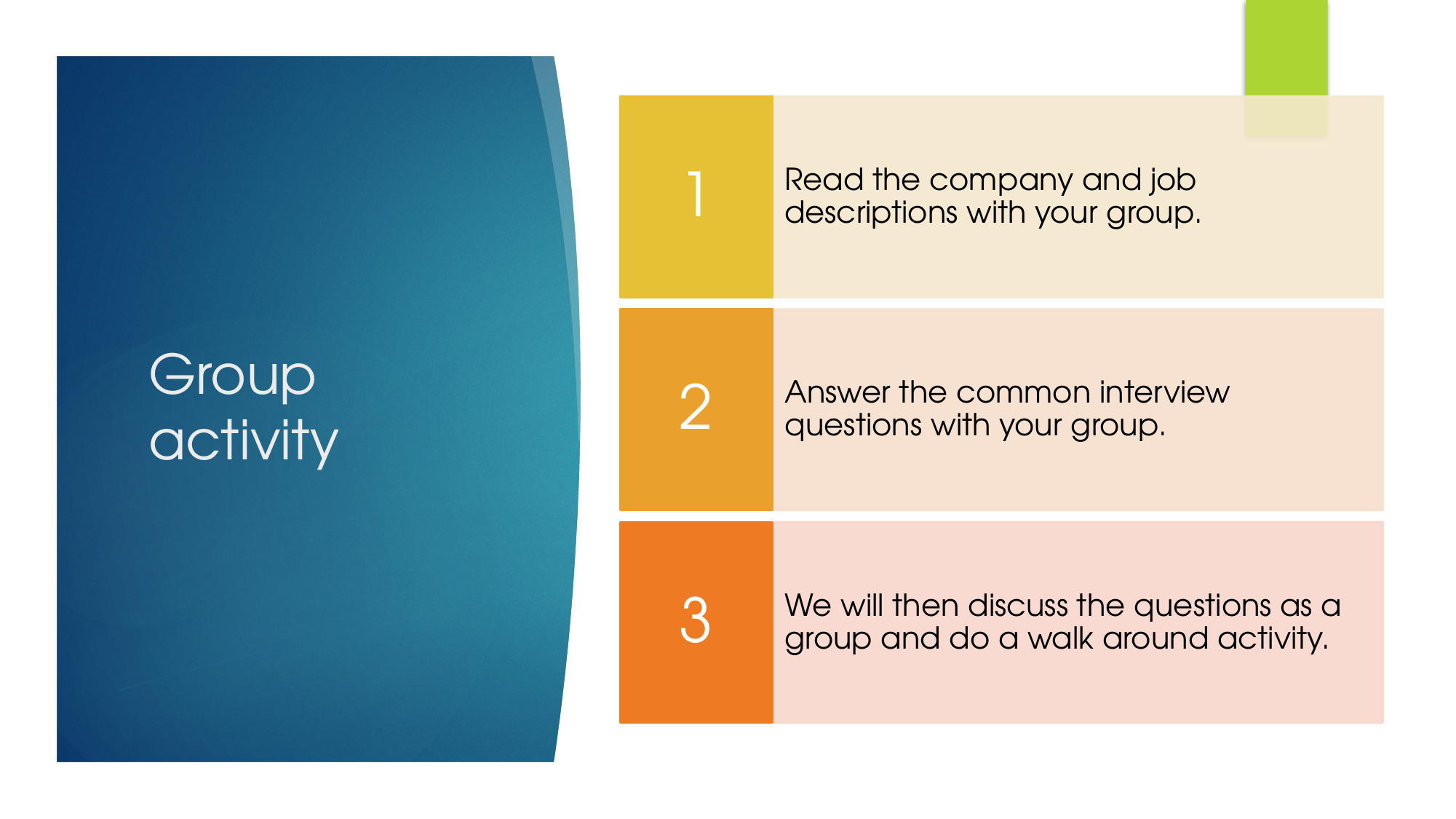

Read the company and job descriptions with your group.
1
Answer the common interview questions with your group.
2
We will then discuss the questions as a group and do a walk around activity.
3
# Group activity